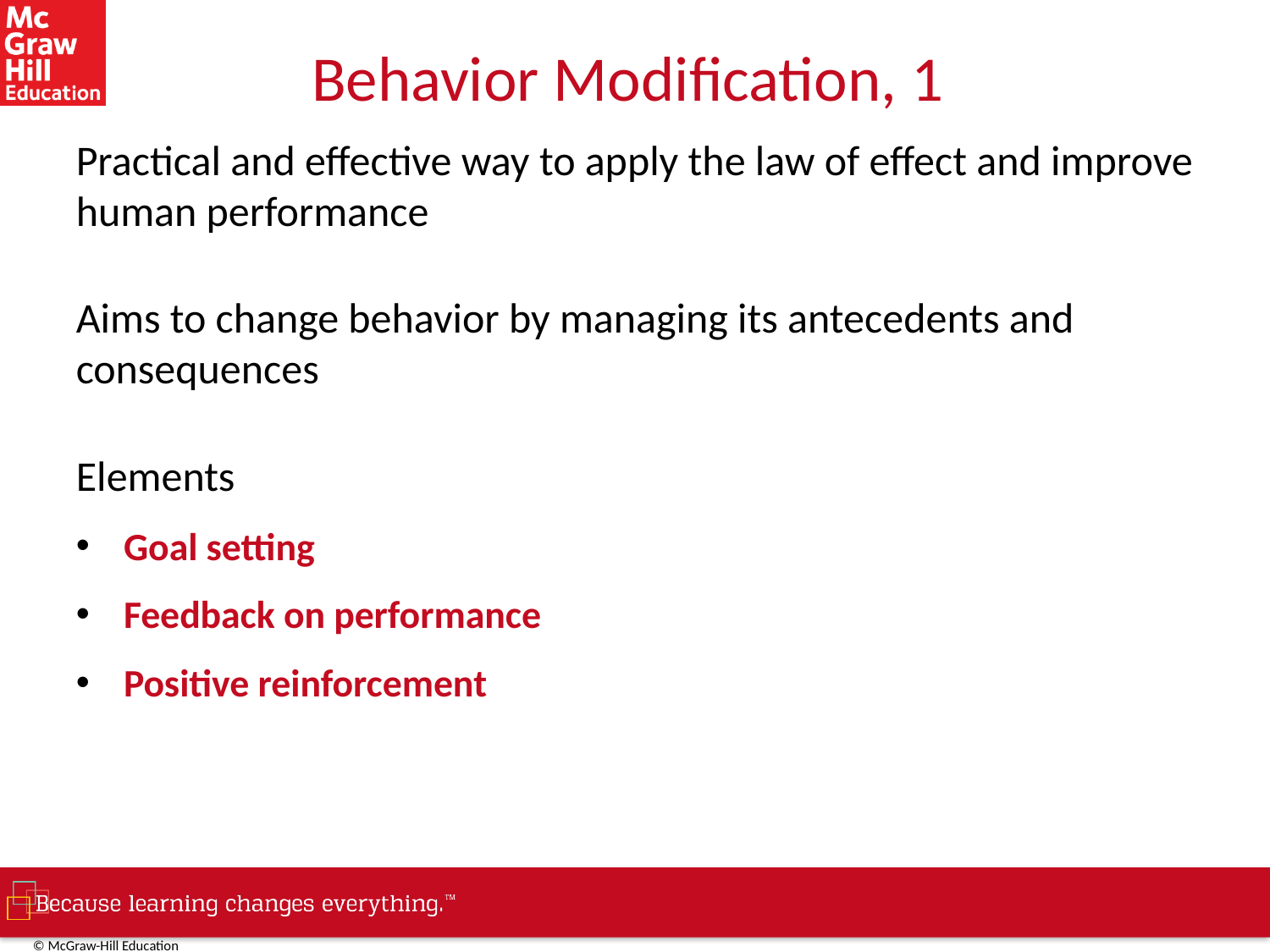

# Behavior Modification, 1
Practical and effective way to apply the law of effect and improve human performance

Aims to change behavior by managing its antecedents and consequences

Elements
Goal setting
Feedback on performance
Positive reinforcement